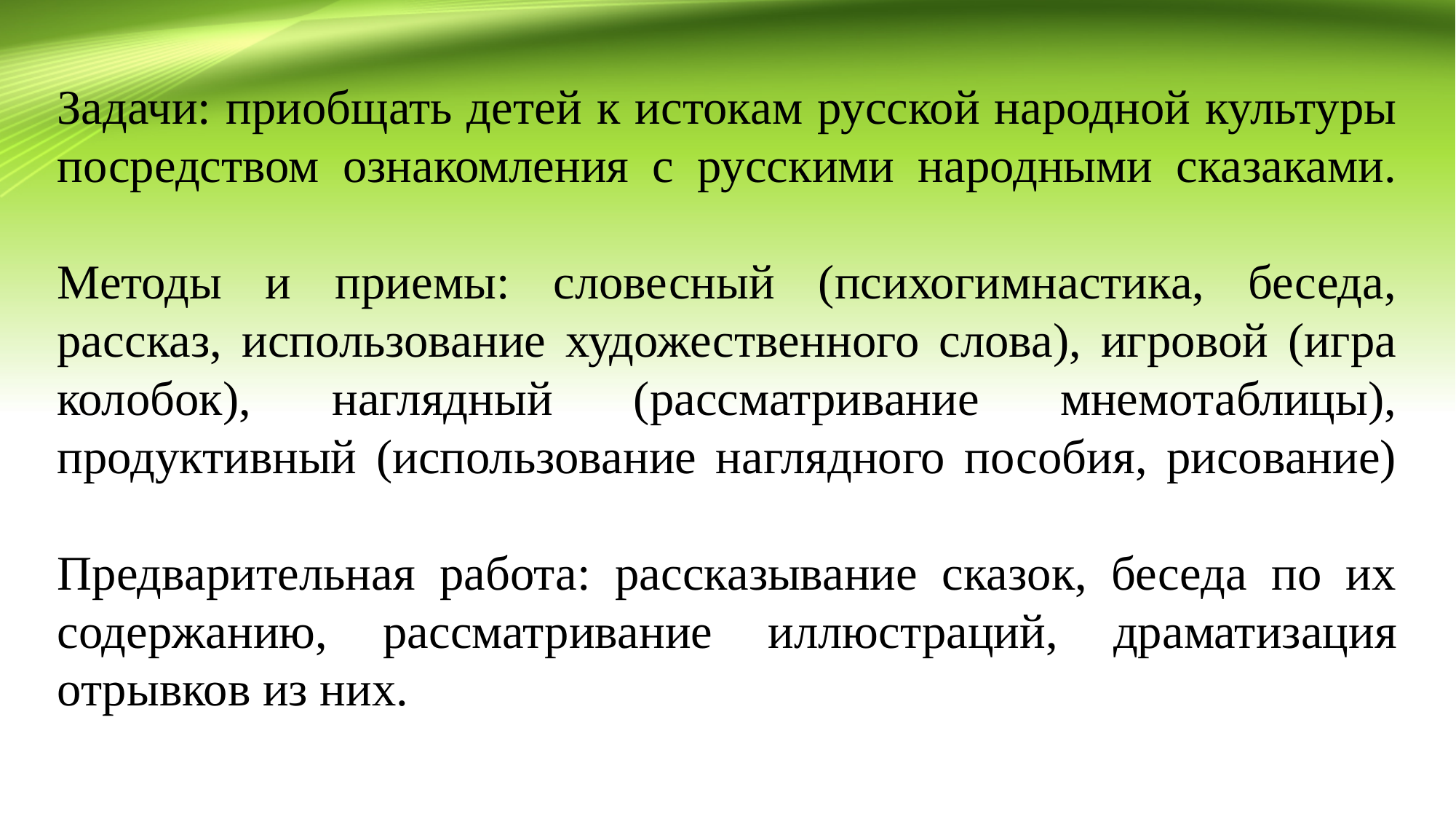

# Задачи: приобщать детей к истокам русской народной культуры посредством ознакомления с русскими народными сказаками. Методы и приемы: словесный (психогимнастика, беседа, рассказ, использование художественного слова), игровой (игра колобок), наглядный (рассматривание мнемотаблицы), продуктивный (использование наглядного пособия, рисование) Предварительная работа: рассказывание сказок, беседа по их содержанию, рассматривание иллюстраций, драматизация отрывков из них.